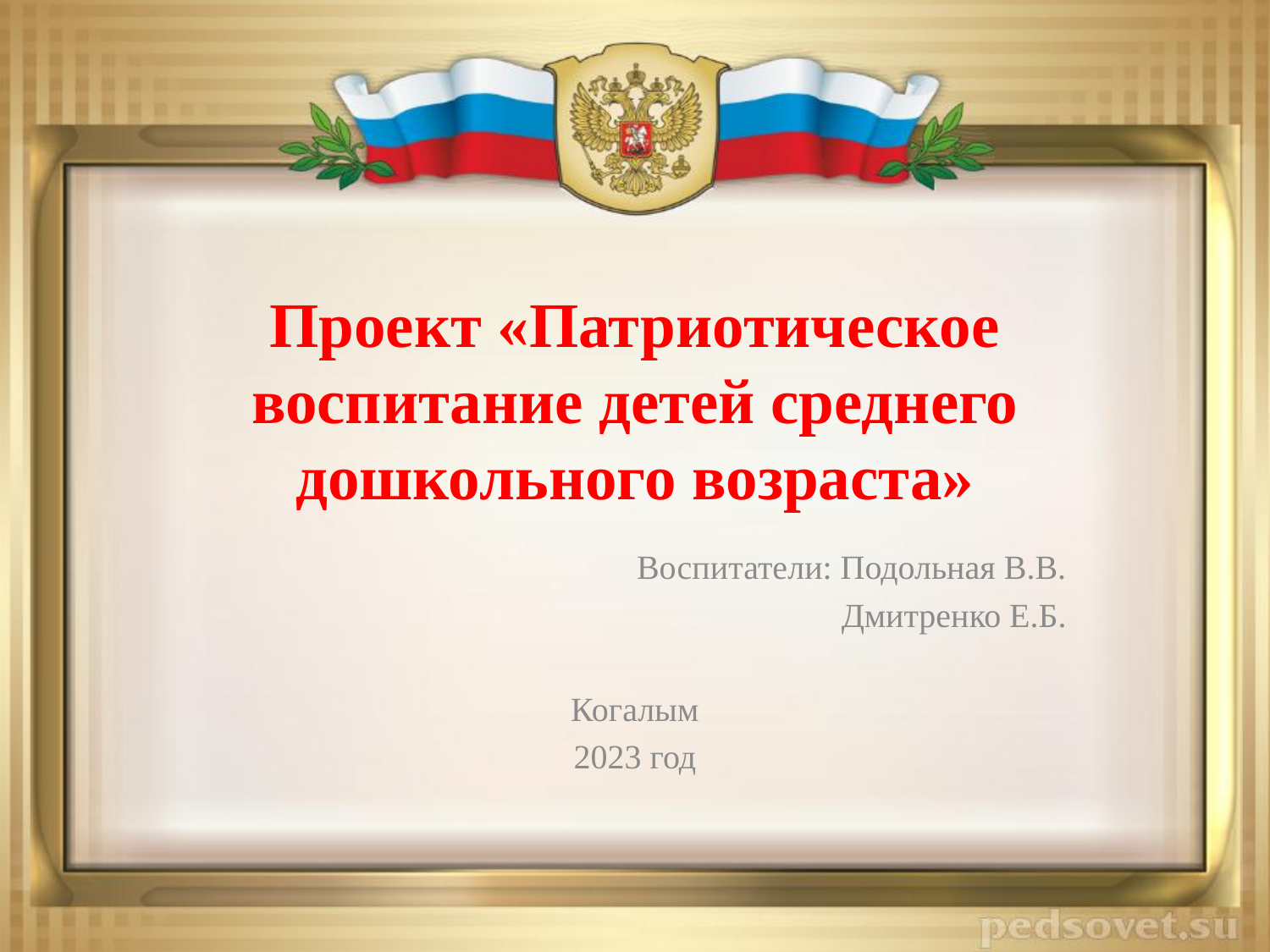

# Проект «Патриотическое воспитание детей среднего дошкольного возраста»
Воспитатели: Подольная В.В.
                        Дмитренко Е.Б.

Когалым
2023 год